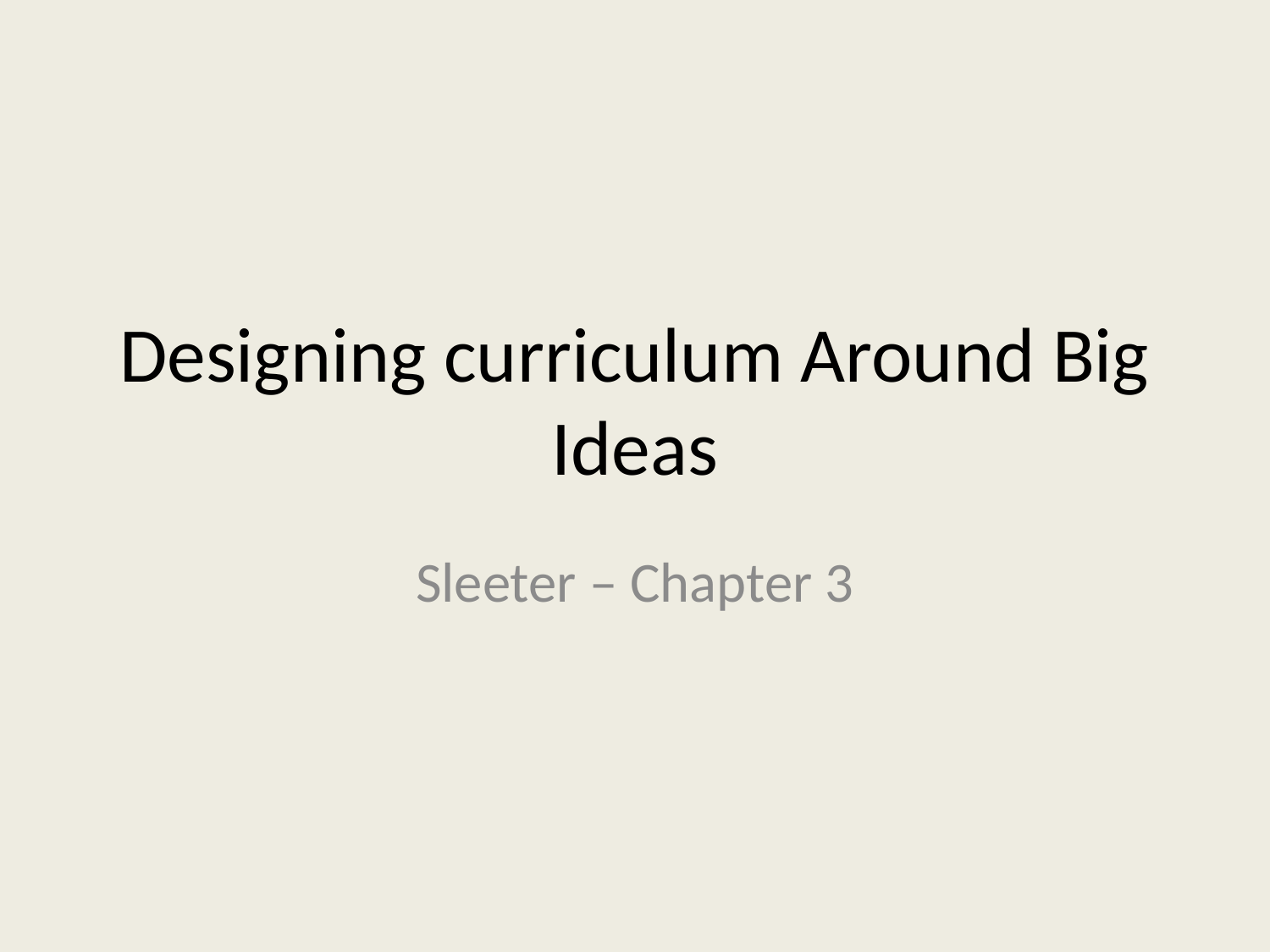

# Designing curriculum Around Big Ideas
Sleeter – Chapter 3